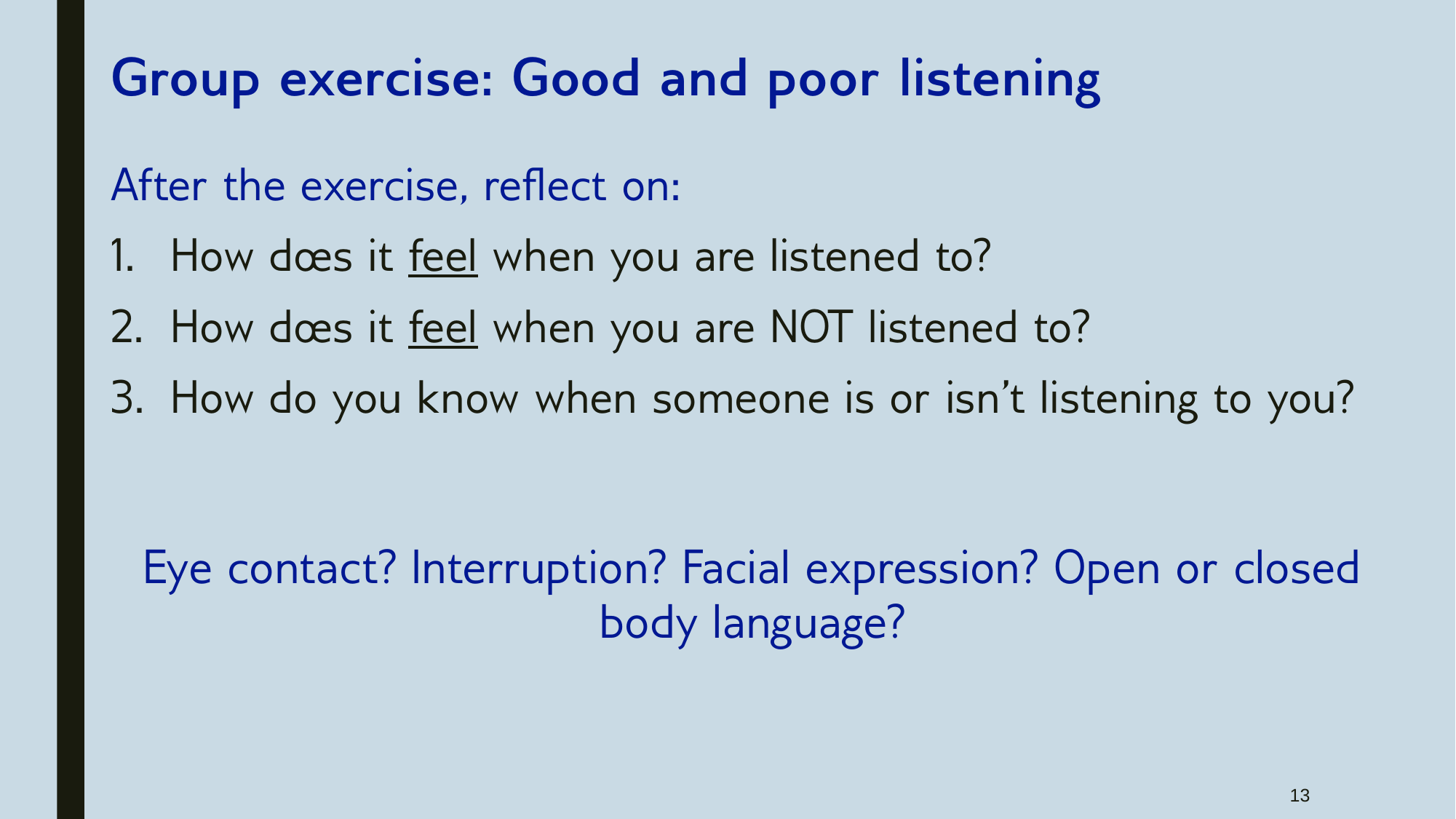

# Group exercise: Good and poor listening
After the exercise, reflect on:
How does it feel when you are listened to?
How does it feel when you are NOT listened to?
How do you know when someone is or isn’t listening to you?
Eye contact? Interruption? Facial expression? Open or closed body language?
13